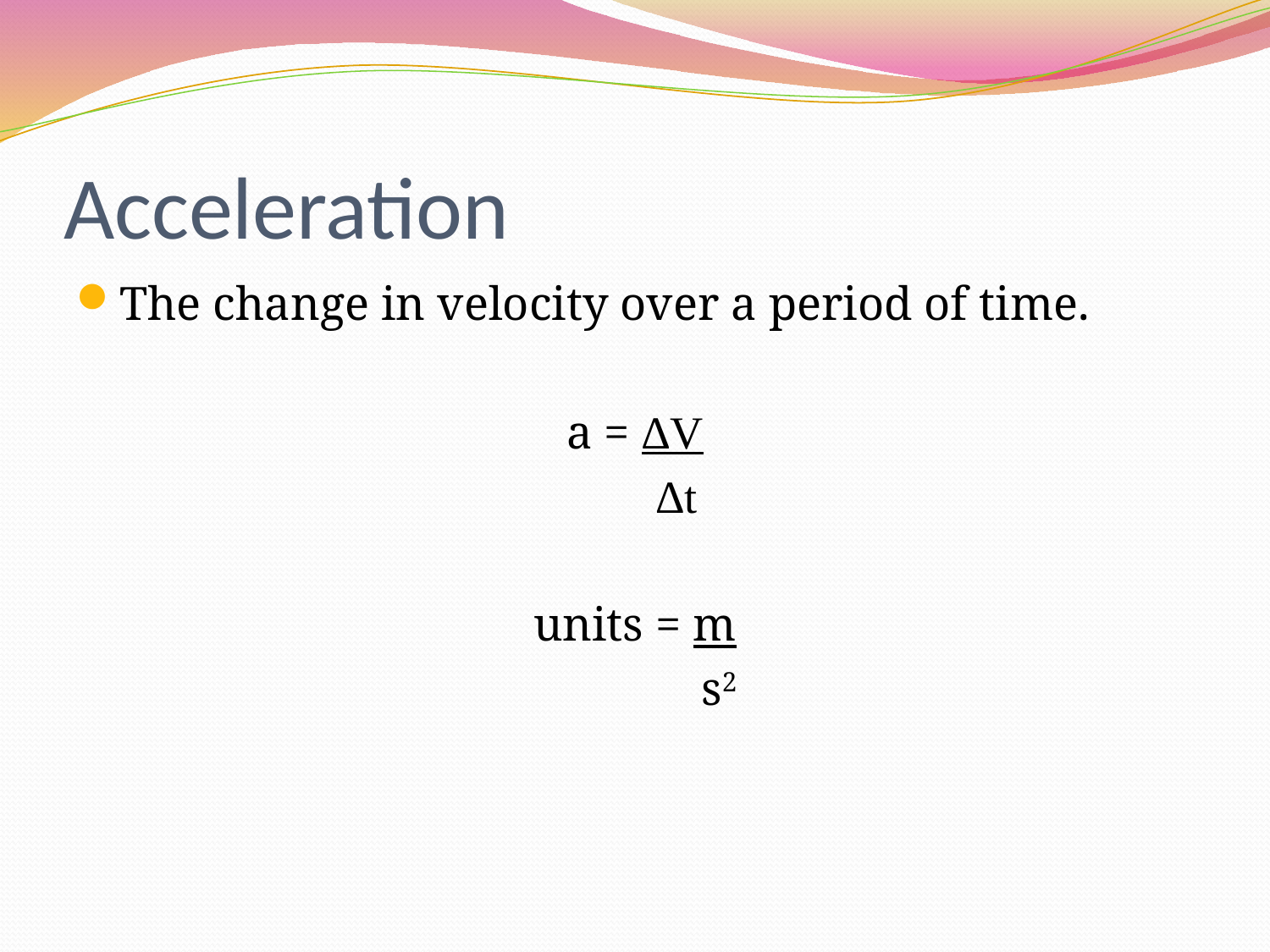

# Acceleration
The change in velocity over a period of time.

a = ∆V
       ∆t

units = m
	           s2